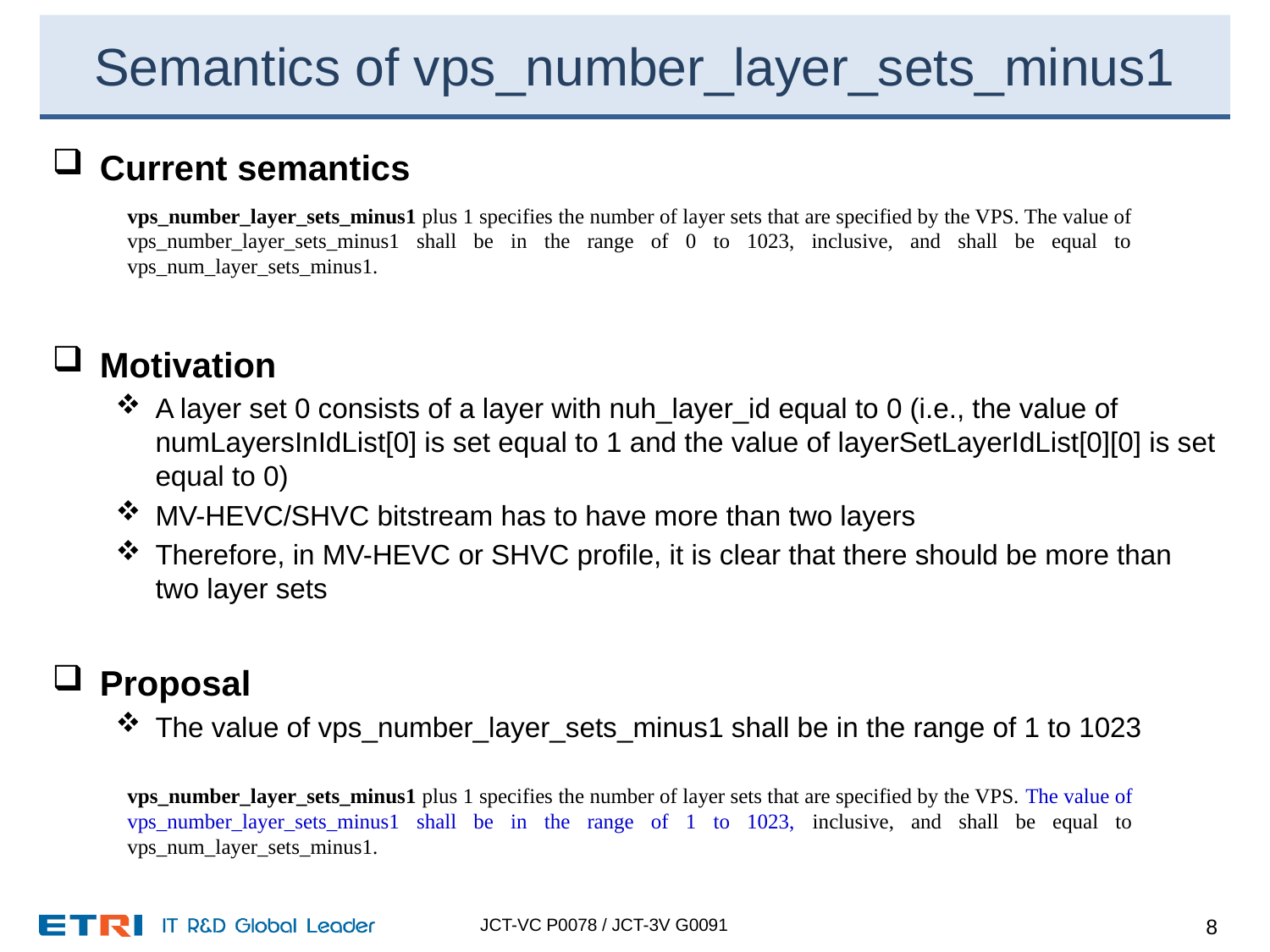

# Semantics of vps_number_layer_sets_minus1
Current semantics

Motivation
A layer set 0 consists of a layer with nuh_layer_id equal to 0 (i.e., the value of numLayersInIdList[0] is set equal to 1 and the value of layerSetLayerIdList[0][0] is set equal to 0)
MV-HEVC/SHVC bitstream has to have more than two layers
Therefore, in MV-HEVC or SHVC profile, it is clear that there should be more than two layer sets

Proposal
The value of vps_number_layer_sets_minus1 shall be in the range of 1 to 1023
vps_number_layer_sets_minus1 plus 1 specifies the number of layer sets that are specified by the VPS. The value of vps_number_layer_sets_minus1 shall be in the range of 0 to 1023, inclusive, and shall be equal to vps_num_layer_sets_minus1.
vps_number_layer_sets_minus1 plus 1 specifies the number of layer sets that are specified by the VPS. The value of vps_number_layer_sets_minus1 shall be in the range of 1 to 1023, inclusive, and shall be equal to vps_num_layer_sets_minus1.
8